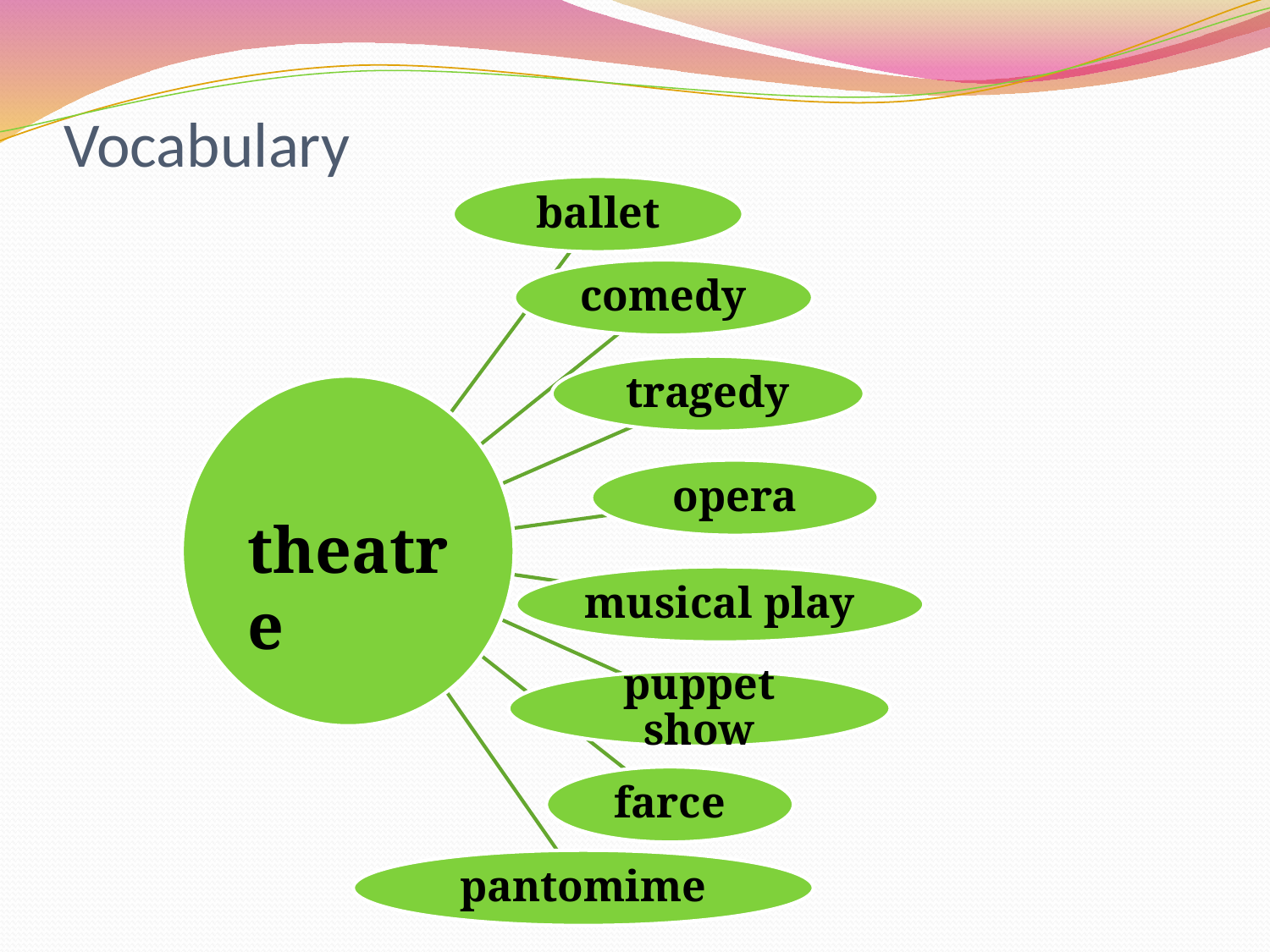

# Vocabulary
ballet
comedy
tragedy
opera
musical play
puppet show
farce
pantomime
theatre